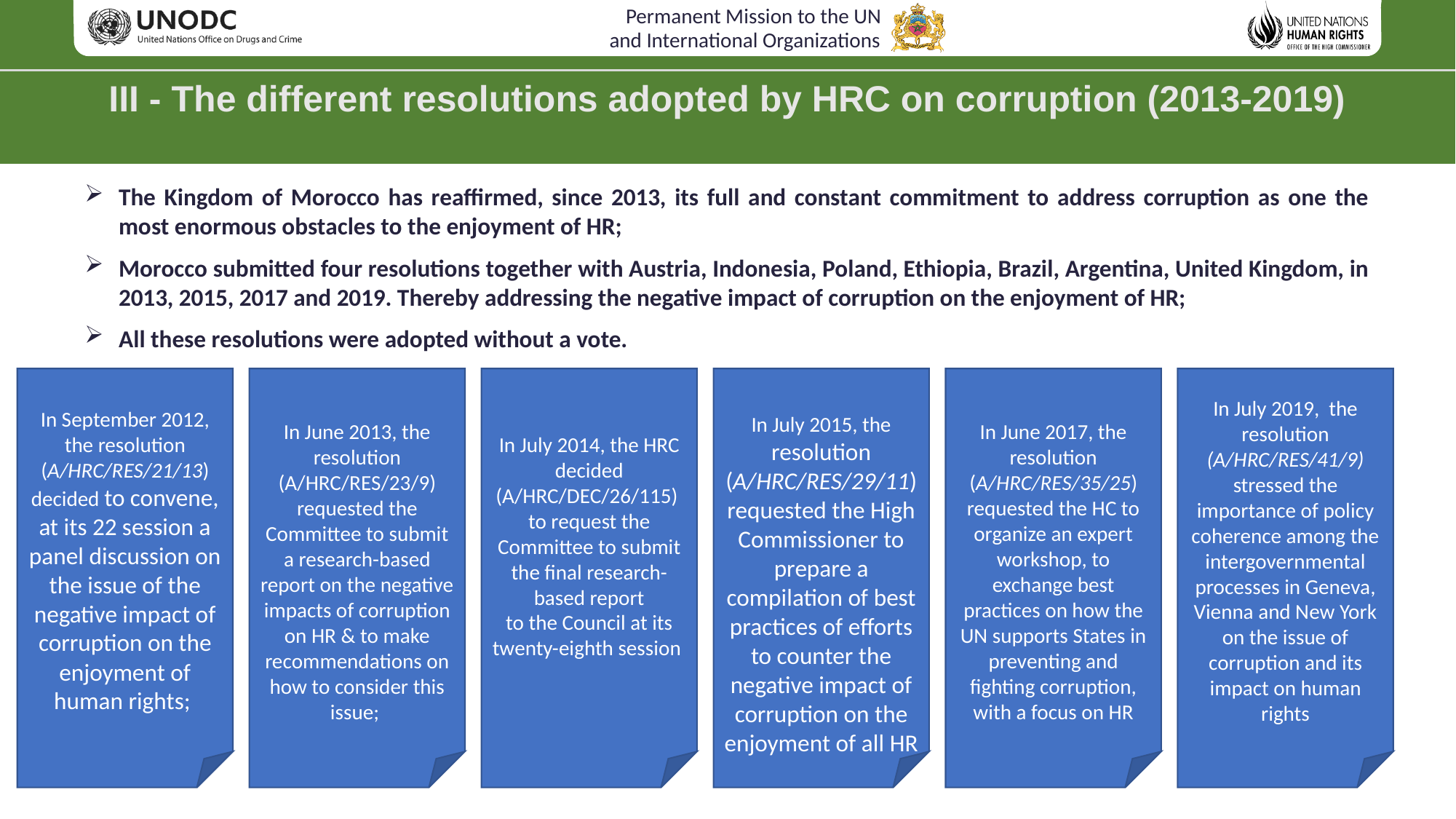

# III - The different resolutions adopted by HRC on corruption (2013-2019)
The Kingdom of Morocco has reaffirmed, since 2013, its full and constant commitment to address corruption as one the most enormous obstacles to the enjoyment of HR;

Morocco submitted four resolutions together with Austria, Indonesia, Poland, Ethiopia, Brazil, Argentina, United Kingdom, in 2013, 2015, 2017 and 2019. Thereby addressing the negative impact of corruption on the enjoyment of HR;

All these resolutions were adopted without a vote.
In September 2012, the resolution (A/HRC/RES/21/13) decided to convene, at its 22 session a panel discussion on the issue of the negative impact of corruption on the enjoyment of human rights;

In June 2013, the resolution (A/HRC/RES/23/9) requested the Committee to submit a research-based report on the negative impacts of corruption on HR & to make recommendations on how to consider this issue;

In July 2014, the HRC decided (A/HRC/DEC/26/115)  to request the Committee to submit the final research-based report
to the Council at its twenty-eighth session

In July 2015, the resolution (A/HRC/RES/29/11) requested the High Commissioner to prepare a compilation of best practices of efforts to counter the negative impact of corruption on the enjoyment of all HR

In June 2017, the resolution (A/HRC/RES/35/25) requested the HC to organize an expert workshop, to exchange best practices on how the UN supports States in preventing and fighting corruption, with a focus on HR

In July 2019,  the resolution (A/HRC/RES/41/9) stressed the importance of policy coherence among the intergovernmental processes in Geneva, Vienna and New York on the issue of corruption and its impact on human rights